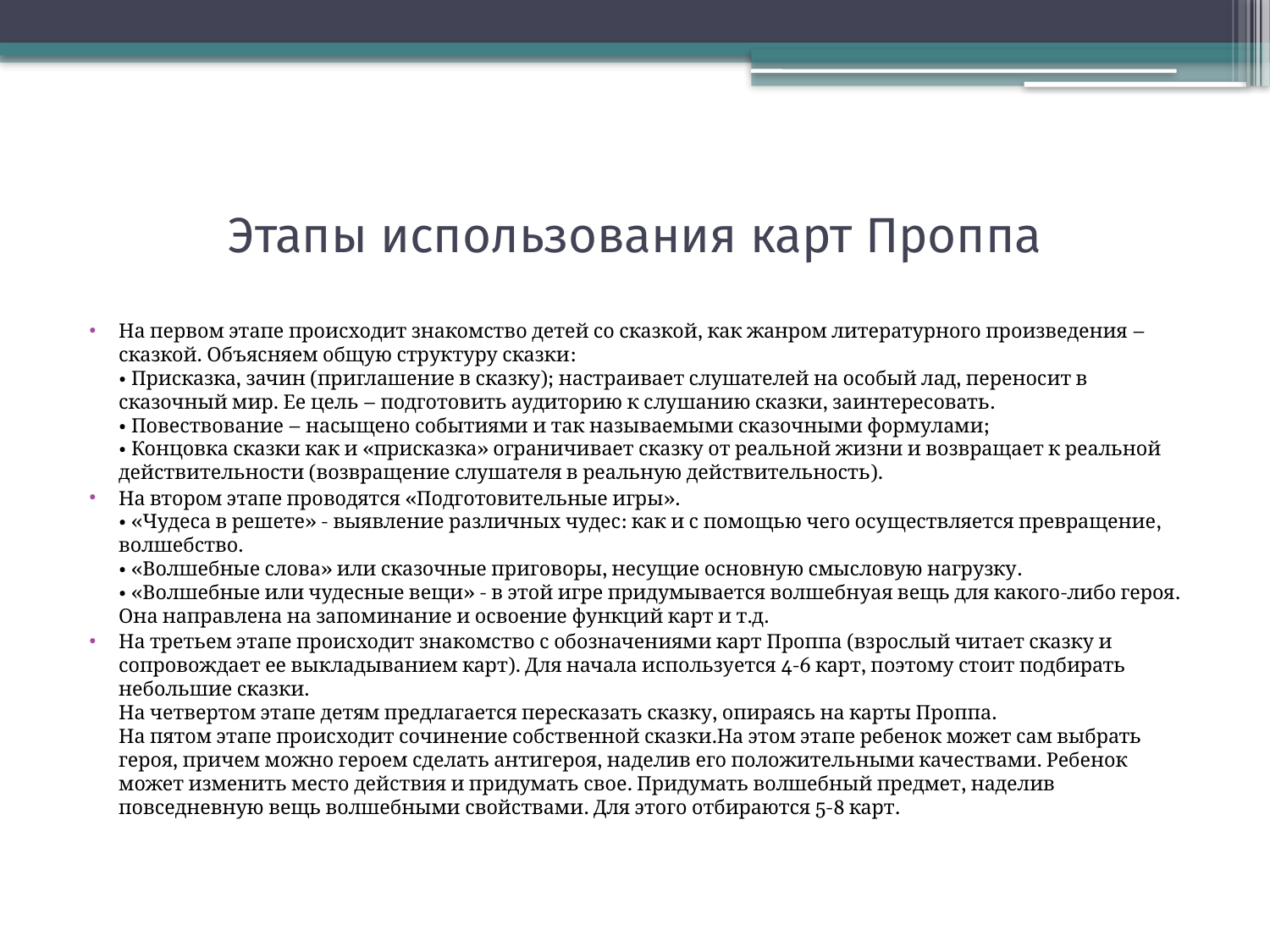

# Этапы использования карт Проппа
На первом этапе происходит знакомство детей со сказкой, как жанром литературного произведения – сказкой. Объясняем общую структуру сказки:
• Присказка, зачин (приглашение в сказку); настраивает слушателей на особый лад, переносит в сказочный мир. Ее цель – подготовить аудиторию к слушанию сказки, заинтересовать.
• Повествование – насыщено событиями и так называемыми сказочными формулами;
• Концовка сказки как и «присказка» ограничивает сказку от реальной жизни и возвращает к реальной действительности (возвращение слушателя в реальную действительность).
На втором этапе проводятся «Подготовительные игры».
• «Чудеса в решете» - выявление различных чудес: как и с помощью чего осуществляется превращение, волшебство.
• «Волшебные слова» или сказочные приговоры, несущие основную смысловую нагрузку.
• «Волшебные или чудесные вещи» - в этой игре придумывается волшебнуая вещь для какого-либо героя. Она направлена на запоминание и освоение функций карт и т.д.
На третьем этапе происходит знакомство с обозначениями карт Проппа (взрослый читает сказку и сопровождает ее выкладыванием карт). Для начала используется 4-6 карт, поэтому стоит подбирать небольшие сказки.
На четвертом этапе детям предлагается пересказать сказку, опираясь на карты Проппа.
На пятом этапе происходит сочинение собственной сказки.На этом этапе ребенок может сам выбрать героя, причем можно героем сделать антигероя, наделив его положительными качествами. Ребенок может изменить место действия и придумать свое. Придумать волшебный предмет, наделив повседневную вещь волшебными свойствами. Для этого отбираются 5-8 карт.